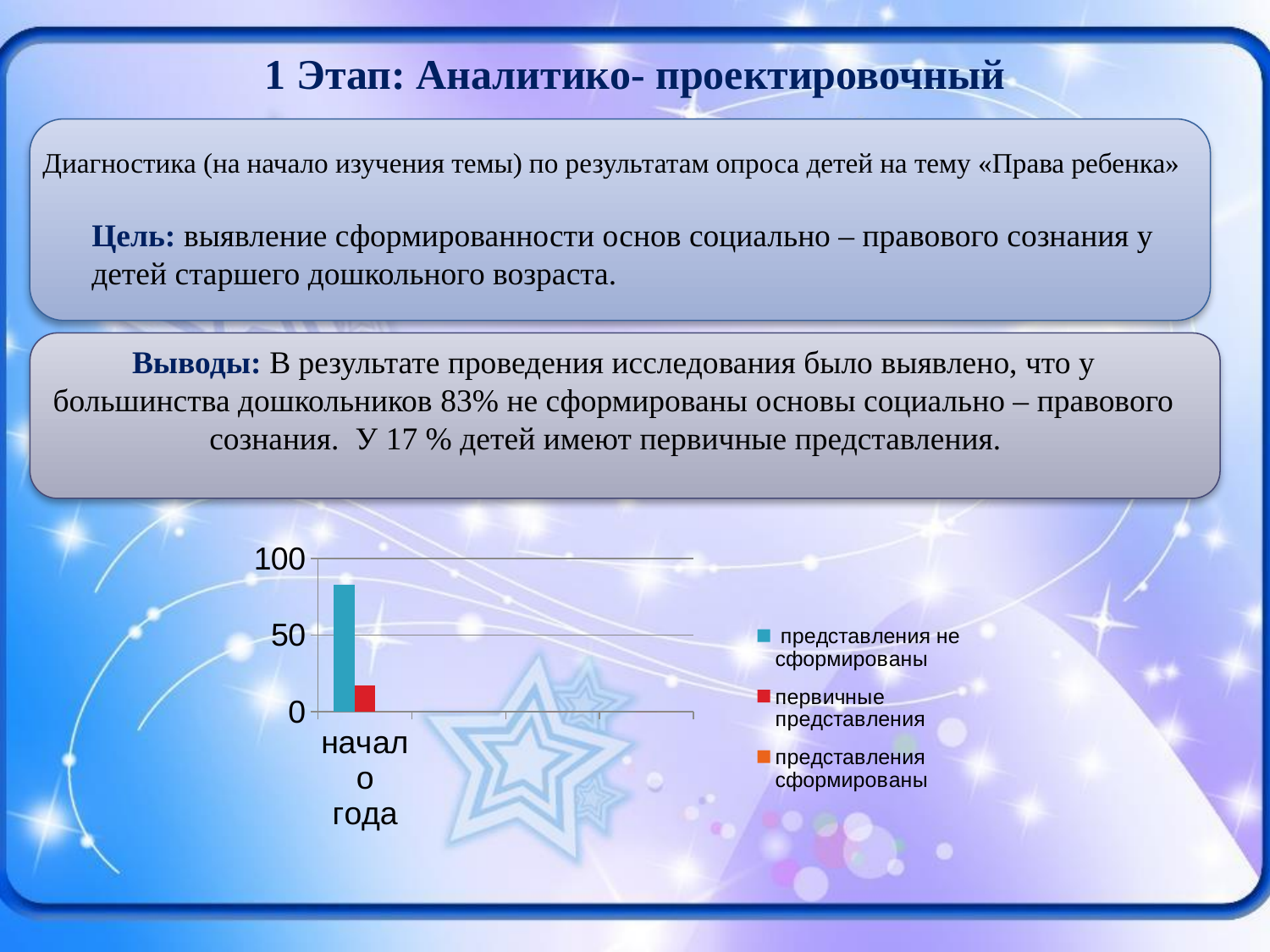

# 1 Этап: Аналитико- проектировочный

Диагностика (на начало изучения темы) по результатам опроса детей на тему «Права ребенка»
Цель: выявление сформированности основ социально – правового сознания у детей старшего дошкольного возраста.

Выводы: В результате проведения исследования было выявлено, что у большинства дошкольников 83% не сформированы основы социально – правового сознания.  У 17 % детей имеют первичные представления.

### Chart

| Category |  представления не сформированы | первичные представления | представления сформированы |
|---|---|---|---|
| начало года | 83.0 | 17.0 | 0.0 |
|   | 0.0 | 0.0 | 0.0 |
|   | 0.0 | 0.0 | 0.0 |
|   | 0.0 | 0.0 | 0.0 |